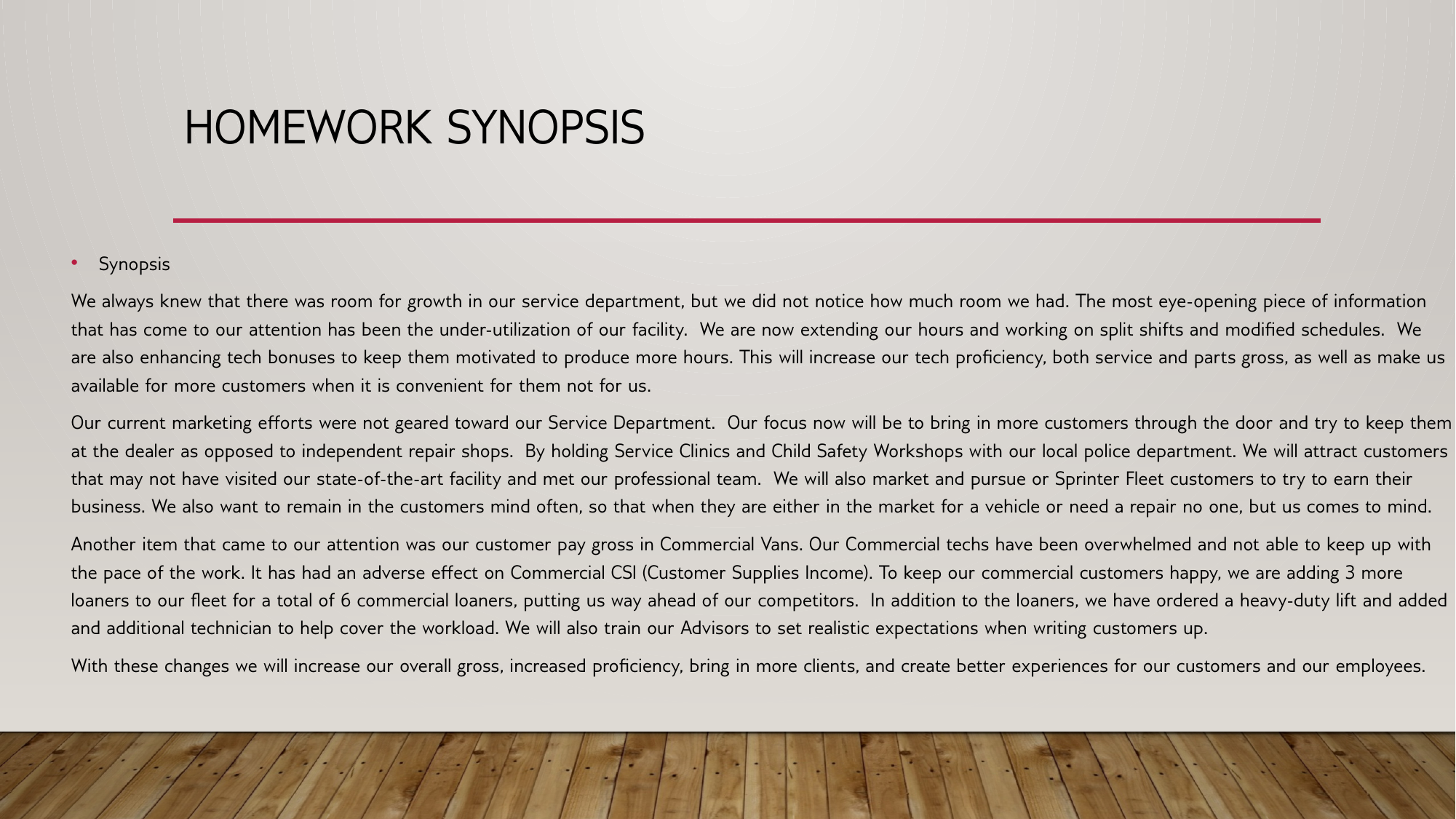

# Homework Synopsis
Synopsis
We always knew that there was room for growth in our service department, but we did not notice how much room we had. The most eye-opening piece of information that has come to our attention has been the under-utilization of our facility.  We are now extending our hours and working on split shifts and modified schedules.  We are also enhancing tech bonuses to keep them motivated to produce more hours. This will increase our tech proficiency, both service and parts gross, as well as make us available for more customers when it is convenient for them not for us.
Our current marketing efforts were not geared toward our Service Department.  Our focus now will be to bring in more customers through the door and try to keep them at the dealer as opposed to independent repair shops.  By holding Service Clinics and Child Safety Workshops with our local police department. We will attract customers that may not have visited our state-of-the-art facility and met our professional team.  We will also market and pursue or Sprinter Fleet customers to try to earn their business. We also want to remain in the customers mind often, so that when they are either in the market for a vehicle or need a repair no one, but us comes to mind.
Another item that came to our attention was our customer pay gross in Commercial Vans. Our Commercial techs have been overwhelmed and not able to keep up with the pace of the work. It has had an adverse effect on Commercial CSI (Customer Supplies Income). To keep our commercial customers happy, we are adding 3 more loaners to our fleet for a total of 6 commercial loaners, putting us way ahead of our competitors.  In addition to the loaners, we have ordered a heavy-duty lift and added and additional technician to help cover the workload. We will also train our Advisors to set realistic expectations when writing customers up.
With these changes we will increase our overall gross, increased proficiency, bring in more clients, and create better experiences for our customers and our employees.